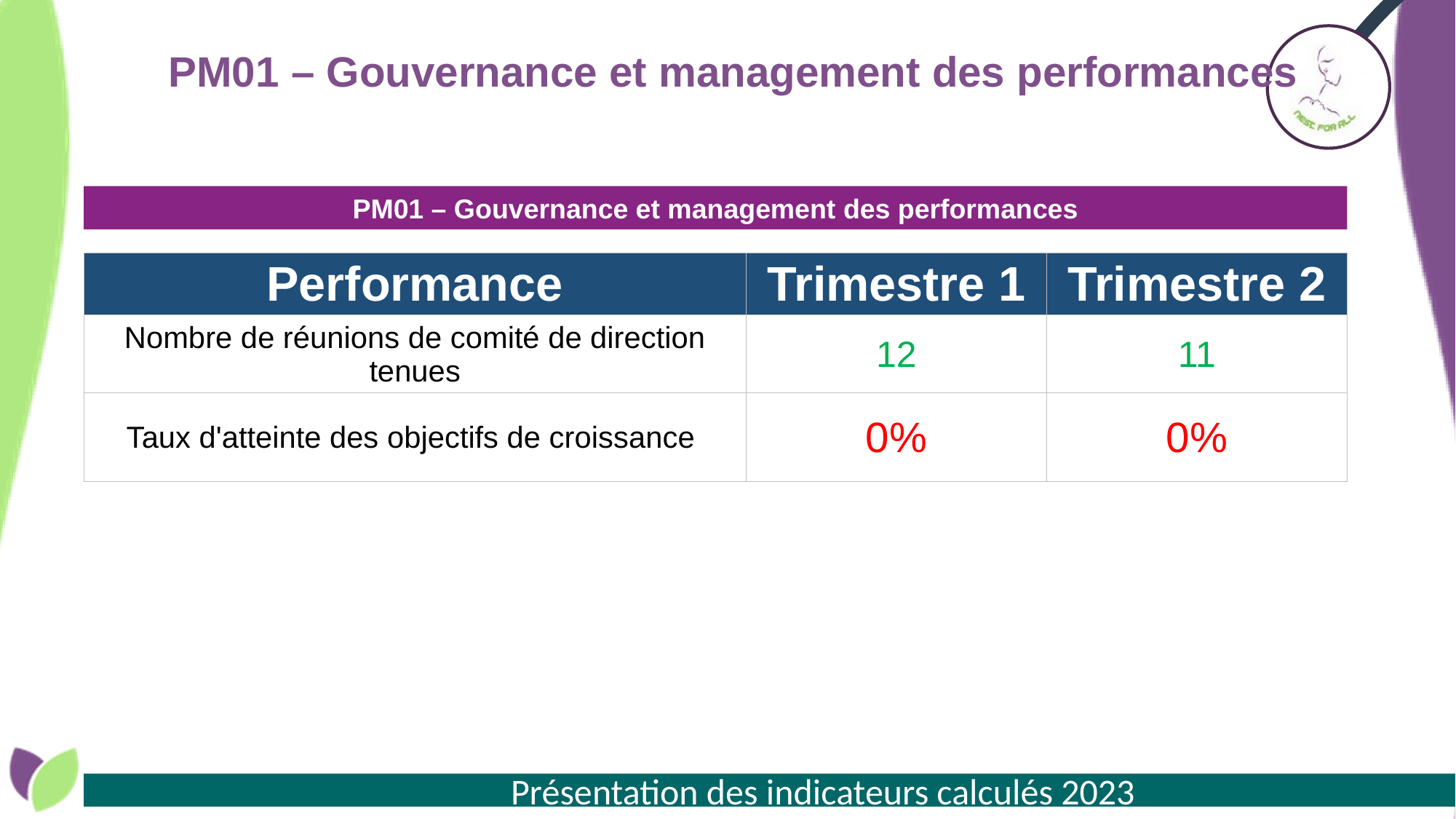

# PM01 – Gouvernance et management des performances
PM01 – Gouvernance et management des performances
| Performance | Trimestre 1 | Trimestre 2 |
| --- | --- | --- |
| Nombre de réunions de comité de direction tenues | 12 | 11 |
| Taux d'atteinte des objectifs de croissance | 0% | 0% |
 Présentation des indicateurs calculés 2023